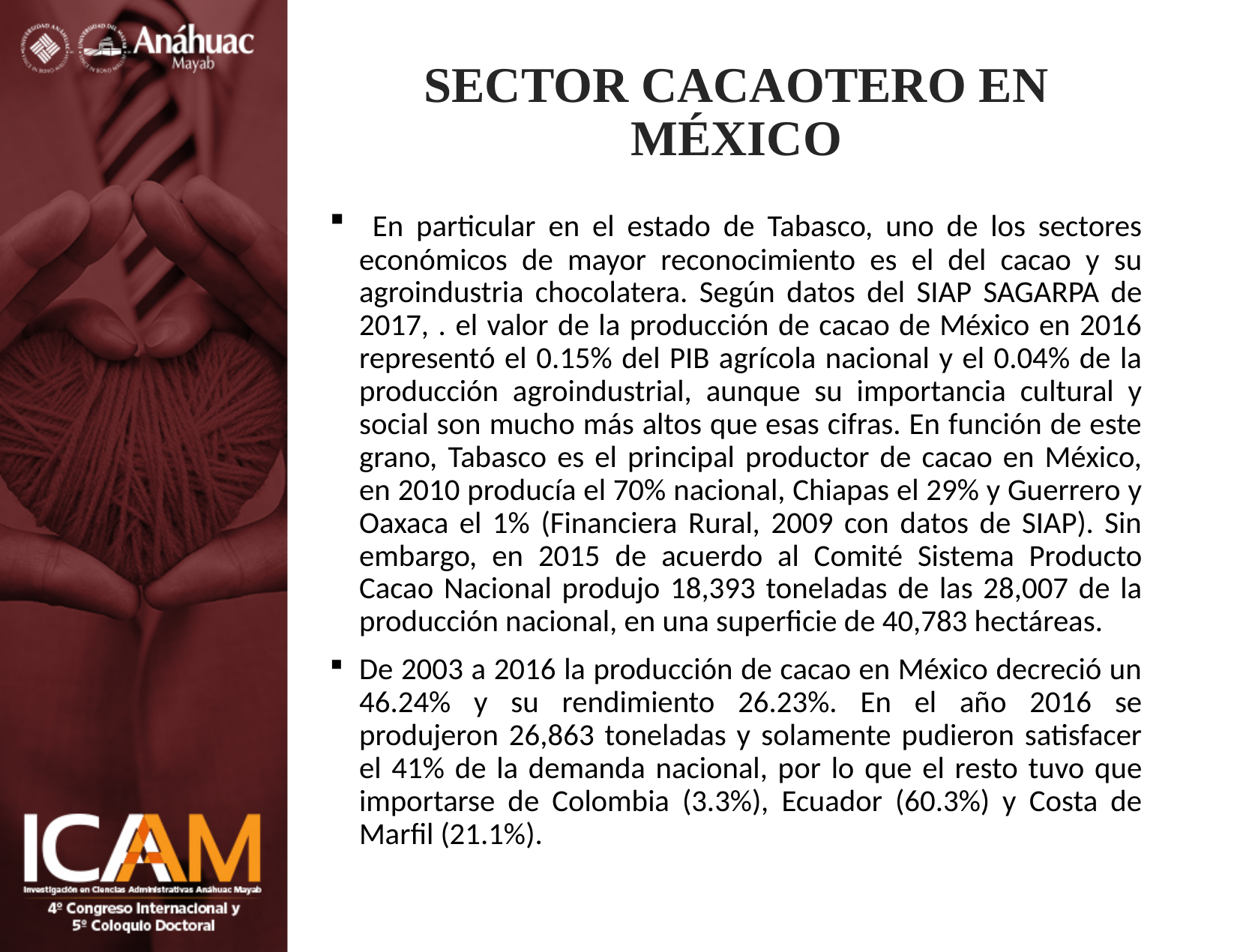

# SECTOR CACAOTERO EN MÉXICO
 En particular en el estado de Tabasco, uno de los sectores económicos de mayor reconocimiento es el del cacao y su agroindustria chocolatera. Según datos del SIAP SAGARPA de 2017, . el valor de la producción de cacao de México en 2016 representó el 0.15% del PIB agrícola nacional y el 0.04% de la producción agroindustrial, aunque su importancia cultural y social son mucho más altos que esas cifras. En función de este grano, Tabasco es el principal productor de cacao en México, en 2010 producía el 70% nacional, Chiapas el 29% y Guerrero y Oaxaca el 1% (Financiera Rural, 2009 con datos de SIAP). Sin embargo, en 2015 de acuerdo al Comité Sistema Producto Cacao Nacional produjo 18,393 toneladas de las 28,007 de la producción nacional, en una superficie de 40,783 hectáreas.
De 2003 a 2016 la producción de cacao en México decreció un 46.24% y su rendimiento 26.23%. En el año 2016 se produjeron 26,863 toneladas y solamente pudieron satisfacer el 41% de la demanda nacional, por lo que el resto tuvo que importarse de Colombia (3.3%), Ecuador (60.3%) y Costa de Marfil (21.1%).